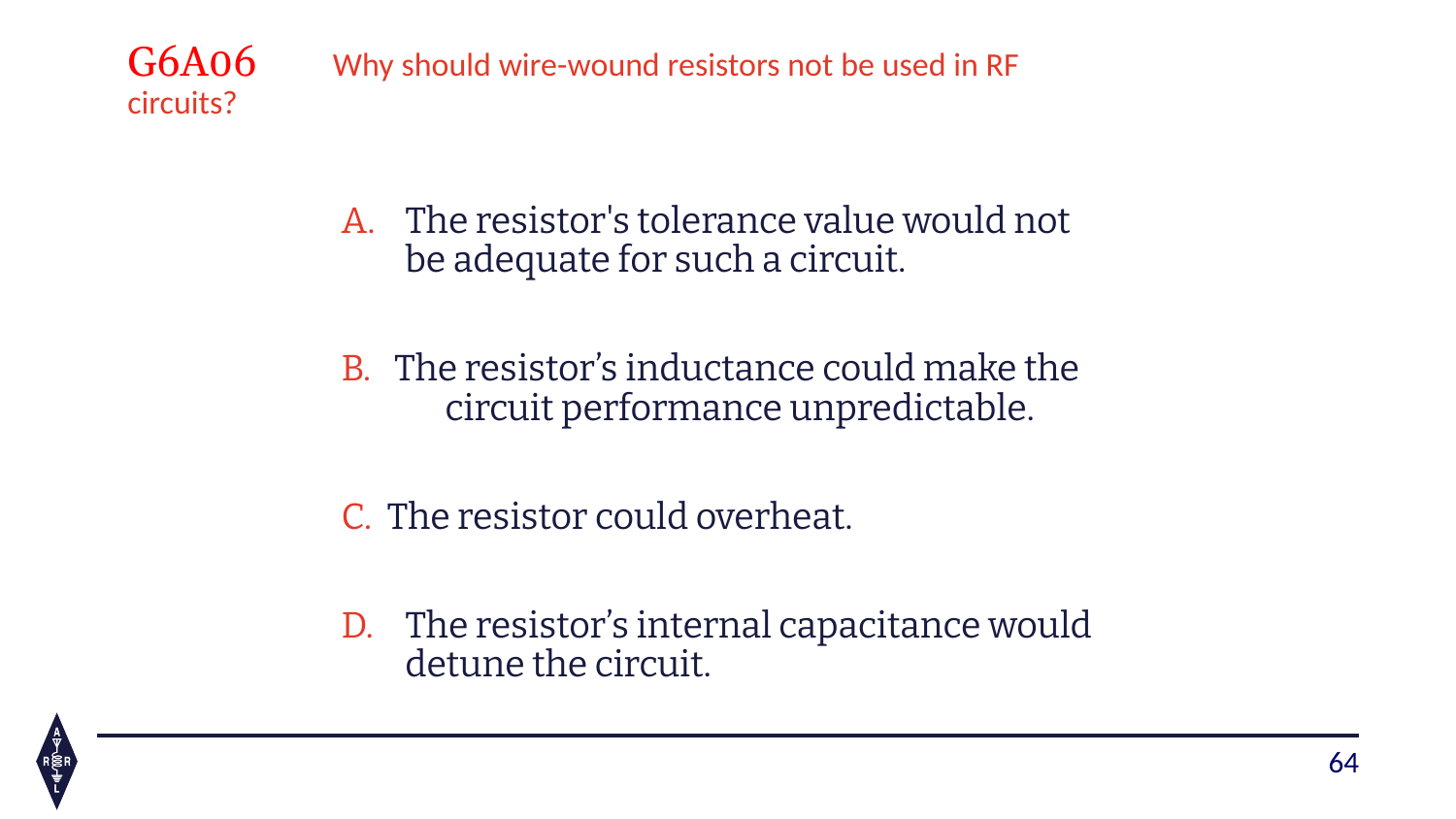

G6A06 	 Why should wire-wound resistors not be used in RF 		 circuits?
The resistor's tolerance value would not be adequate for such a circuit.

 The resistor’s inductance could make the             circuit performance unpredictable.

The resistor could overheat.

The resistor’s internal capacitance would detune the circuit.
64